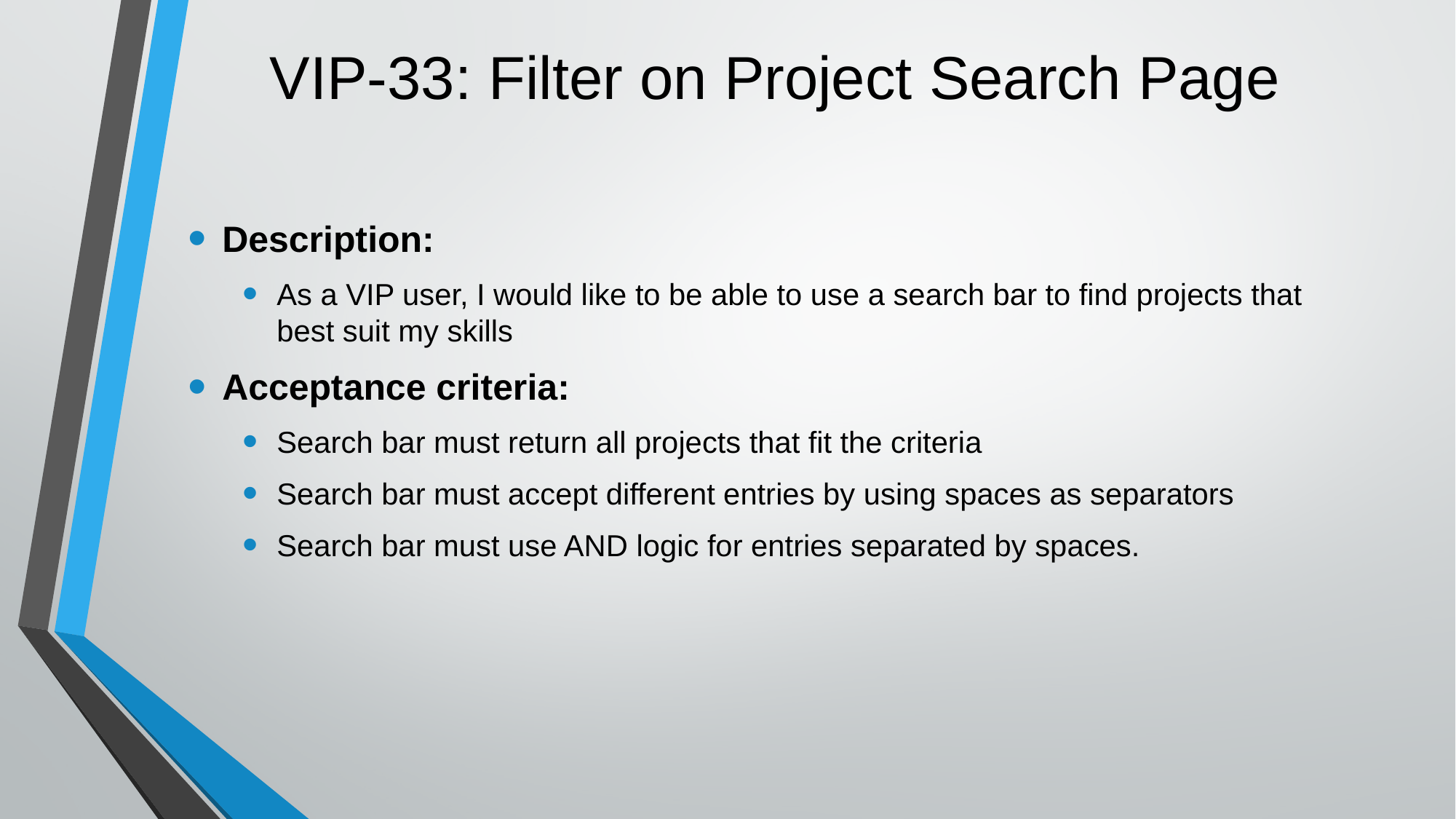

# VIP-33: Filter on Project Search Page
Description:
As a VIP user, I would like to be able to use a search bar to find projects that best suit my skills
Acceptance criteria:
Search bar must return all projects that fit the criteria
Search bar must accept different entries by using spaces as separators
Search bar must use AND logic for entries separated by spaces.